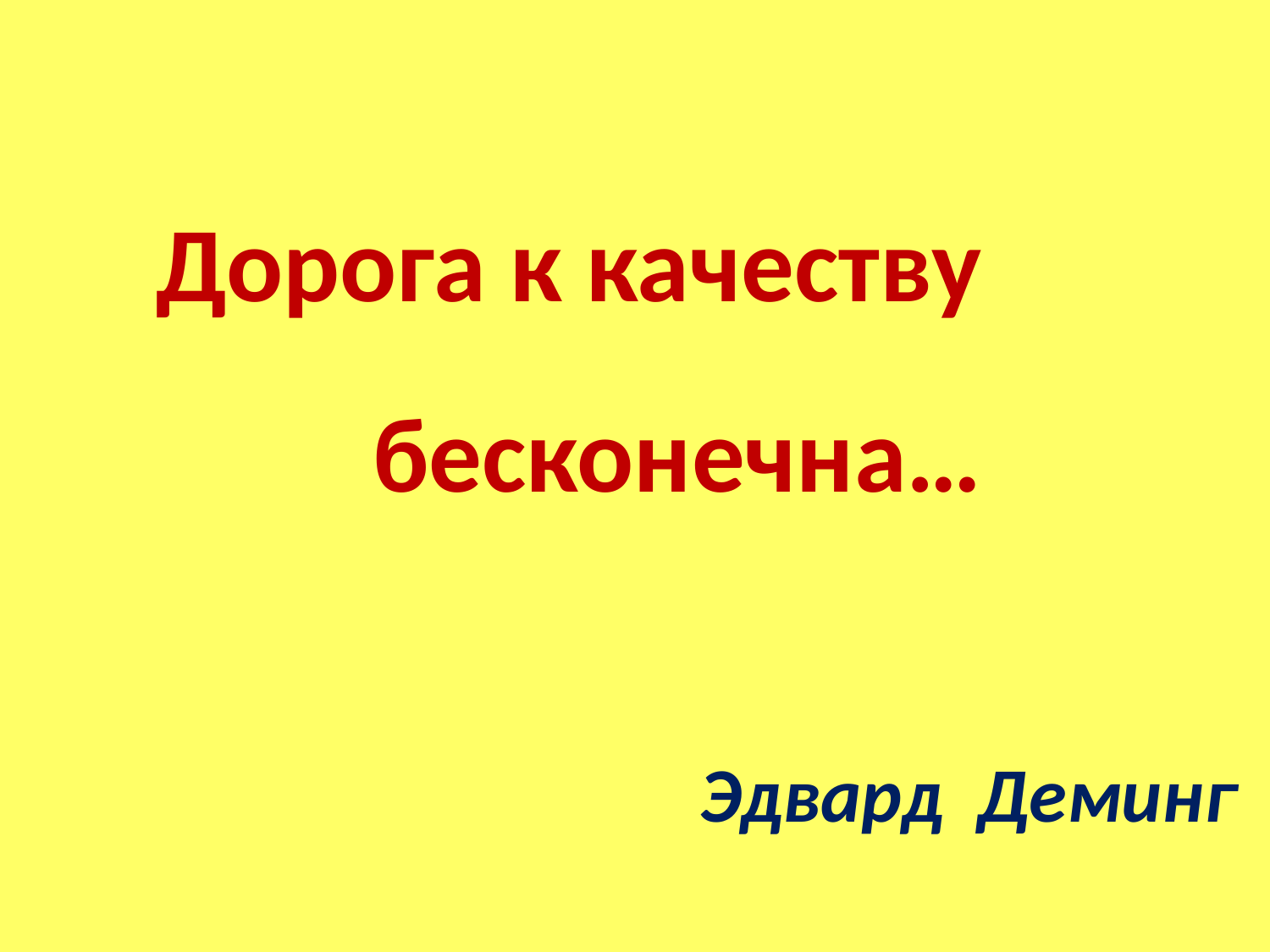

Дорога к качеству бесконечна…
# Эдвард  Деминг